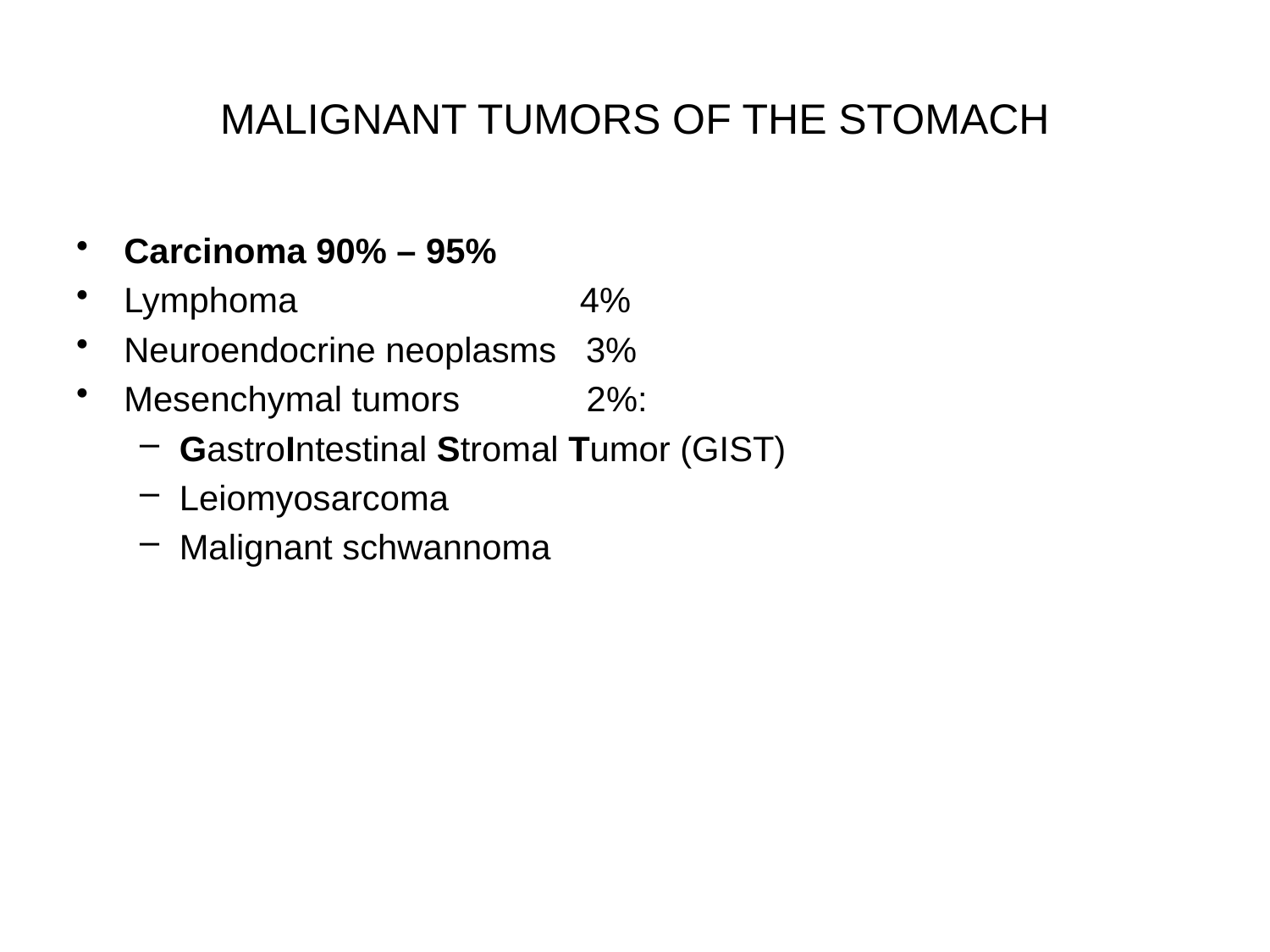

# MALIGNANT TUMORS OF THE STOMACH
Carcinoma 90% – 95%
Lymphoma                             4%
Neuroendocrine neoplasms   3%
Mesenchymal tumors             2%:
GastroIntestinal Stromal Tumor (GIST)
Leiomyosarcoma
Malignant schwannoma